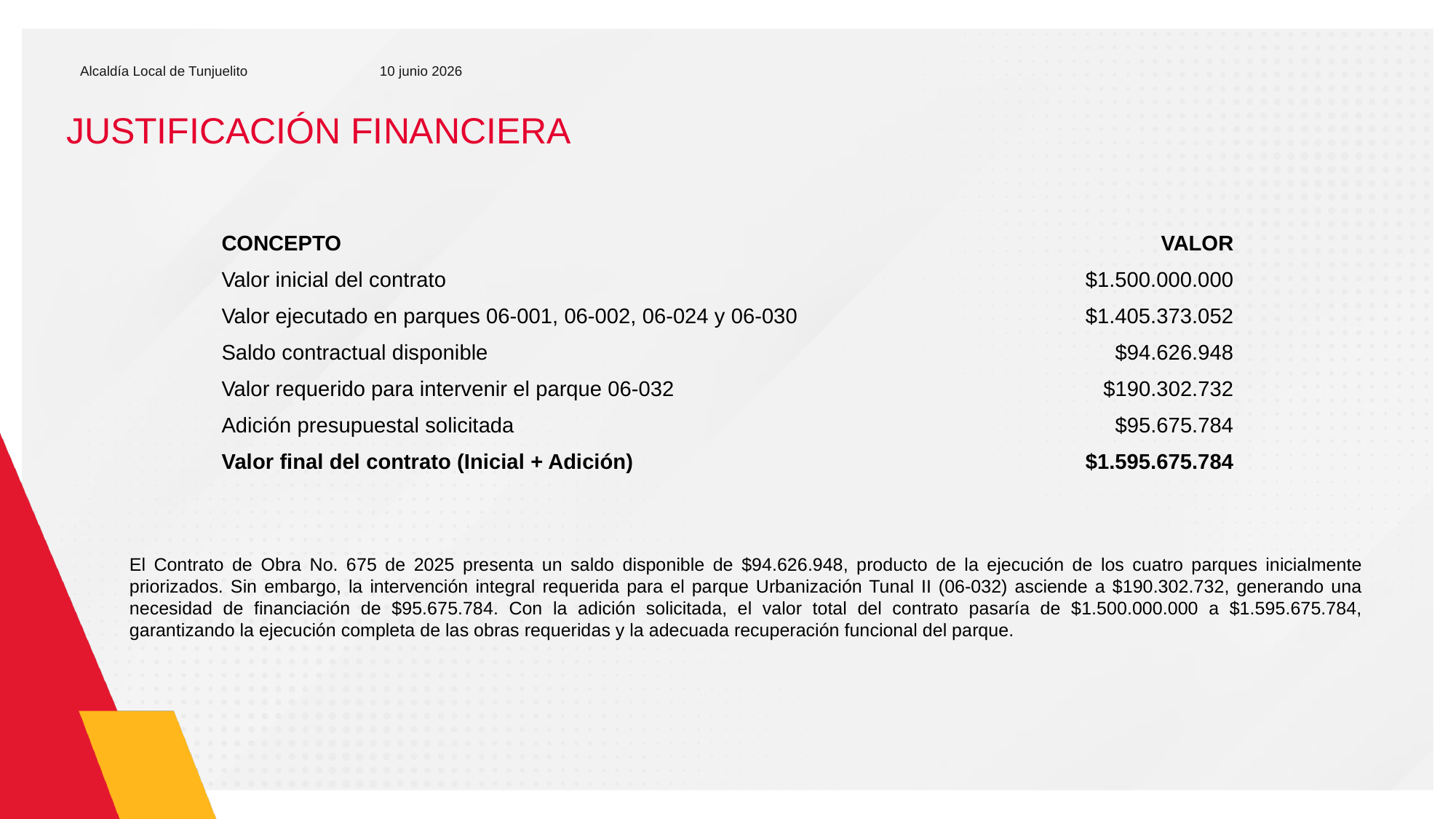

Alcaldía Local de Tunjuelito
10 junio 2026
# JUSTIFICACIÓN FINANCIERA

| CONCEPTO | VALOR |
| --- | --- |
| Valor inicial del contrato | $1.500.000.000 |
| Valor ejecutado en parques 06-001, 06-002, 06-024 y 06-030 | $1.405.373.052 |
| Saldo contractual disponible | $94.626.948 |
| Valor requerido para intervenir el parque 06-032 | $190.302.732 |
| Adición presupuestal solicitada | $95.675.784 |
| Valor final del contrato (Inicial + Adición) | $1.595.675.784 |
El Contrato de Obra No. 675 de 2025 presenta un saldo disponible de $94.626.948, producto de la ejecución de los cuatro parques inicialmente priorizados. Sin embargo, la intervención integral requerida para el parque Urbanización Tunal II (06-032) asciende a $190.302.732, generando una necesidad de financiación de $95.675.784. Con la adición solicitada, el valor total del contrato pasaría de $1.500.000.000 a $1.595.675.784, garantizando la ejecución completa de las obras requeridas y la adecuada recuperación funcional del parque.